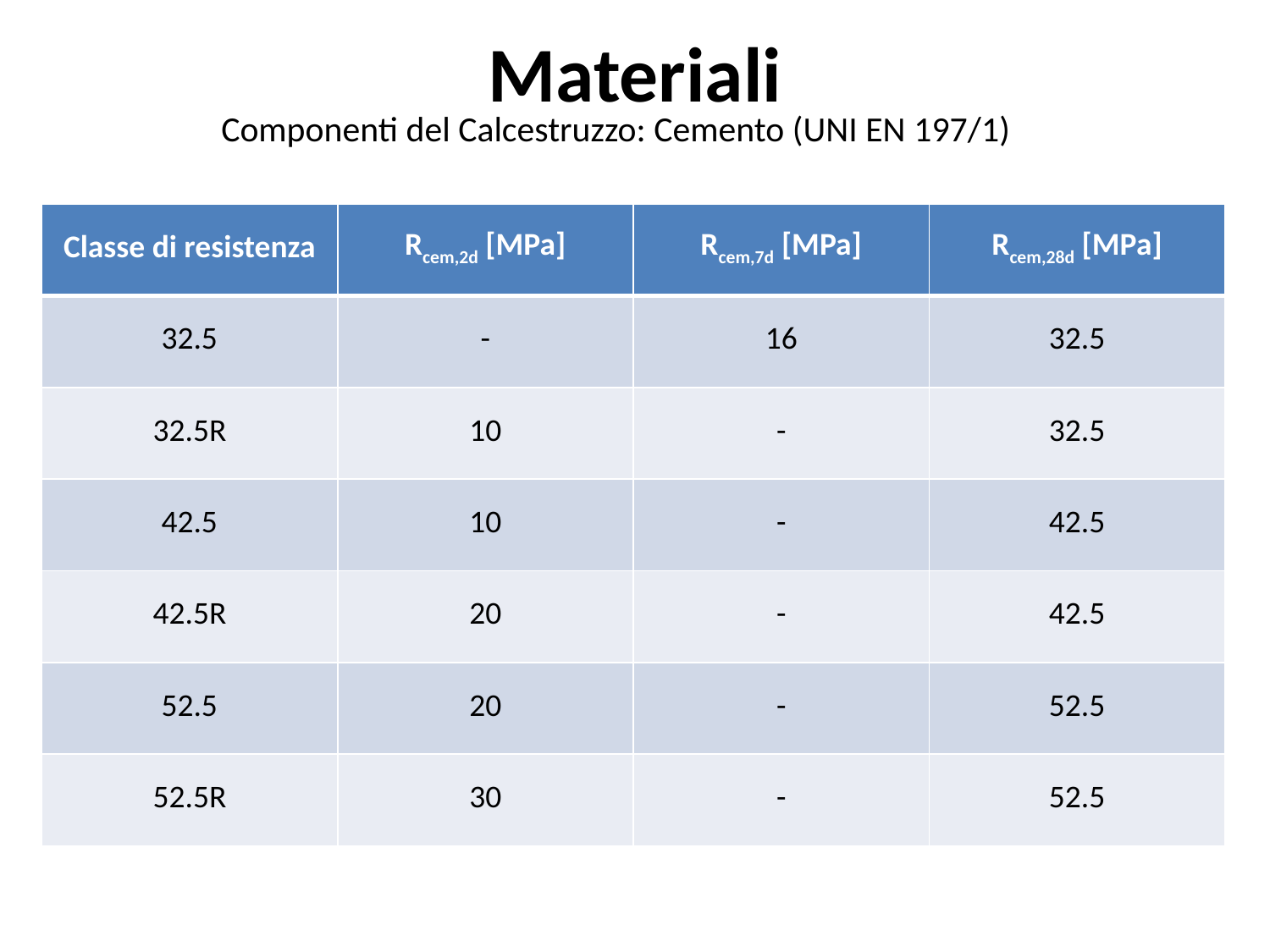

# Materiali
Componenti del Calcestruzzo: Cemento (UNI EN 197/1)
| Classe di resistenza | Rcem,2d [MPa] | Rcem,7d [MPa] | Rcem,28d [MPa] |
| --- | --- | --- | --- |
| 32.5 | - | 16 | 32.5 |
| 32.5R | 10 | - | 32.5 |
| 42.5 | 10 | - | 42.5 |
| 42.5R | 20 | - | 42.5 |
| 52.5 | 20 | - | 52.5 |
| 52.5R | 30 | - | 52.5 |